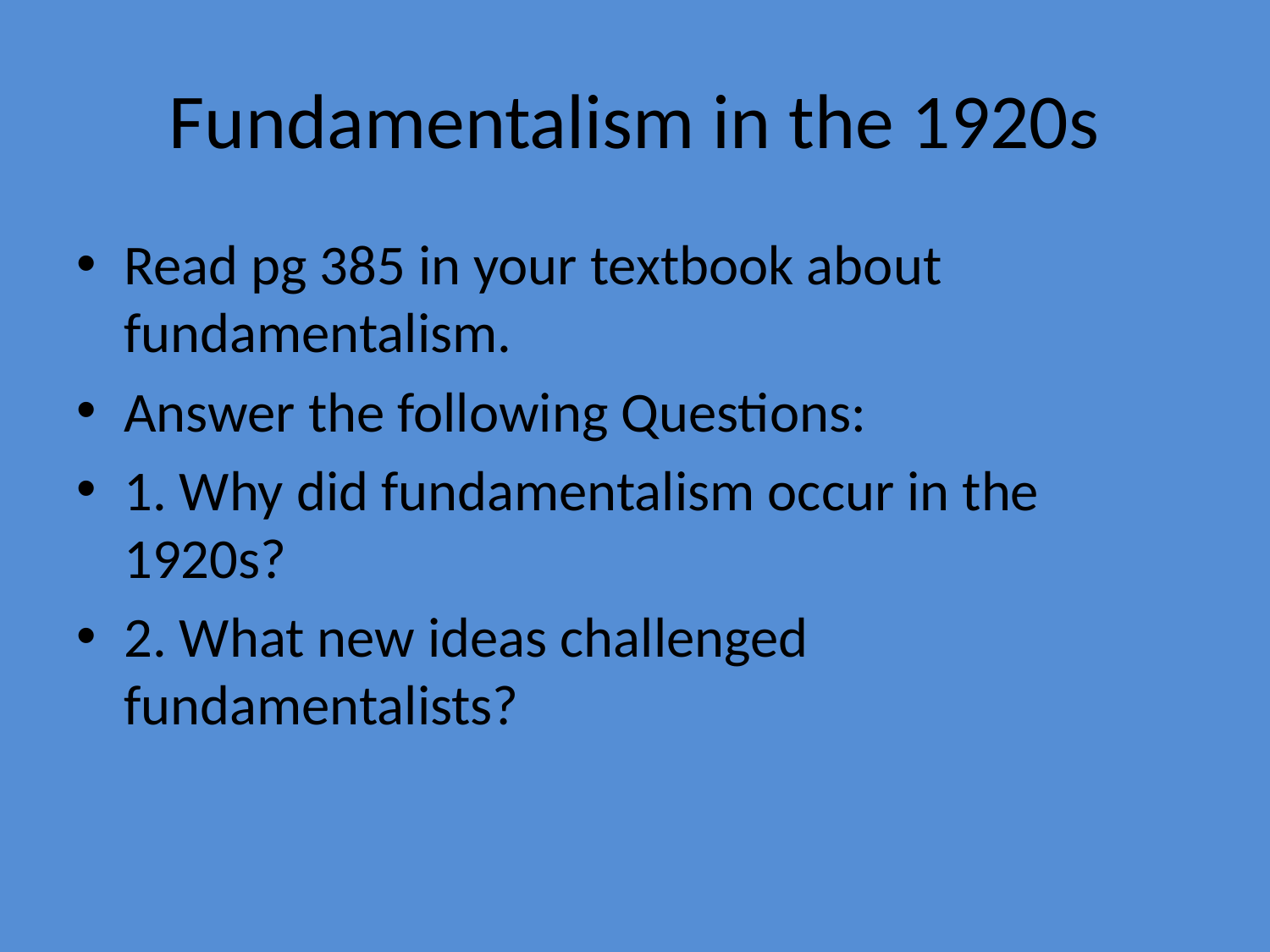

# Fundamentalism in the 1920s
Read pg 385 in your textbook about fundamentalism.
Answer the following Questions:
1. Why did fundamentalism occur in the 1920s?
2. What new ideas challenged fundamentalists?